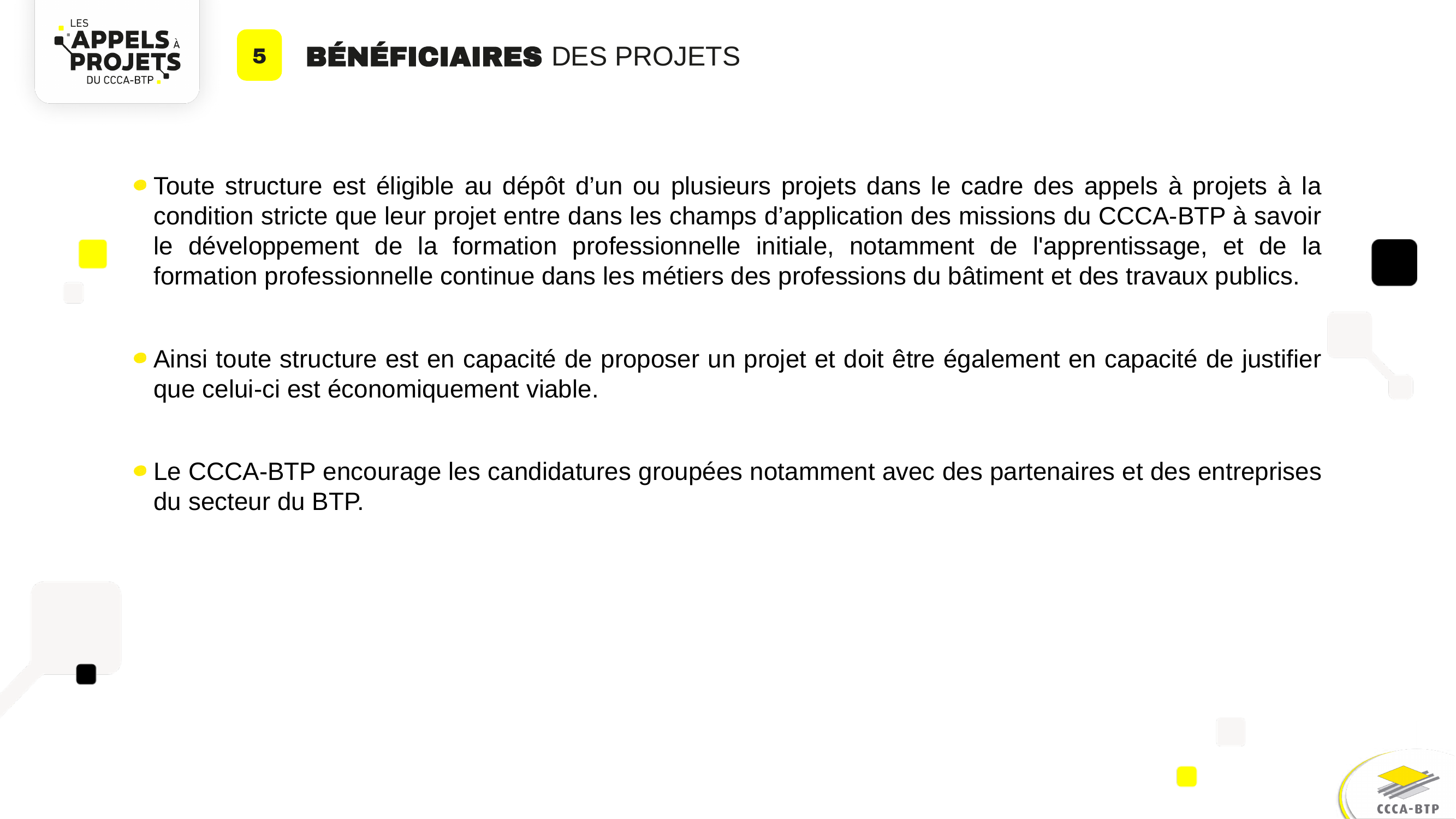

BÉNÉFICIAIRES DES PROJETS
5
Toute structure est éligible au dépôt d’un ou plusieurs projets dans le cadre des appels à projets à la condition stricte que leur projet entre dans les champs d’application des missions du CCCA-BTP à savoir le développement de la formation professionnelle initiale, notamment de l'apprentissage, et de la formation professionnelle continue dans les métiers des professions du bâtiment et des travaux publics.

Ainsi toute structure est en capacité de proposer un projet et doit être également en capacité de justifier que celui-ci est économiquement viable.

Le CCCA-BTP encourage les candidatures groupées notamment avec des partenaires et des entreprises du secteur du BTP.